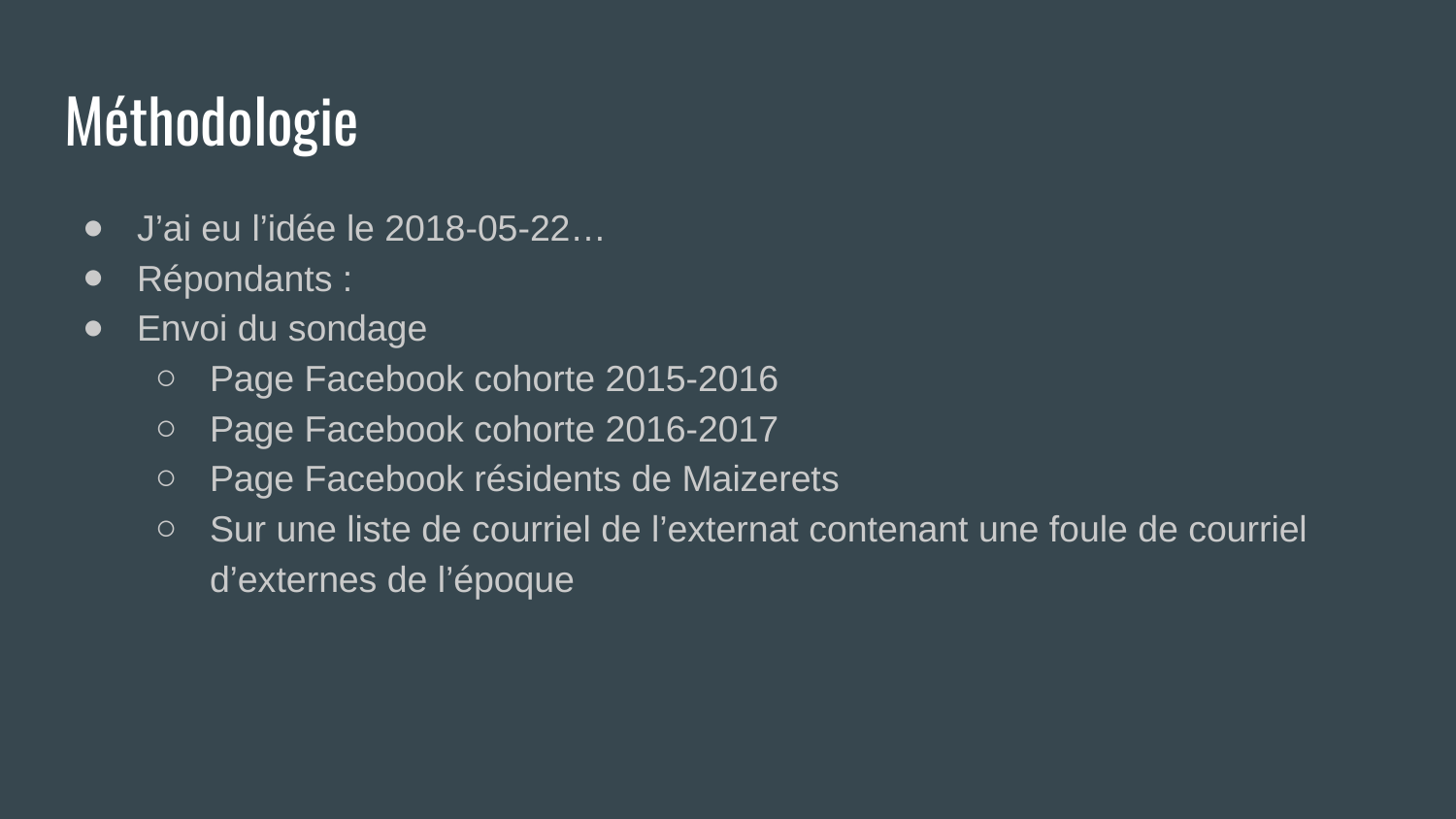

# Méthodologie
J’ai eu l’idée le 2018-05-22…
Répondants :
Envoi du sondage
Page Facebook cohorte 2015-2016
Page Facebook cohorte 2016-2017
Page Facebook résidents de Maizerets
Sur une liste de courriel de l’externat contenant une foule de courriel d’externes de l’époque